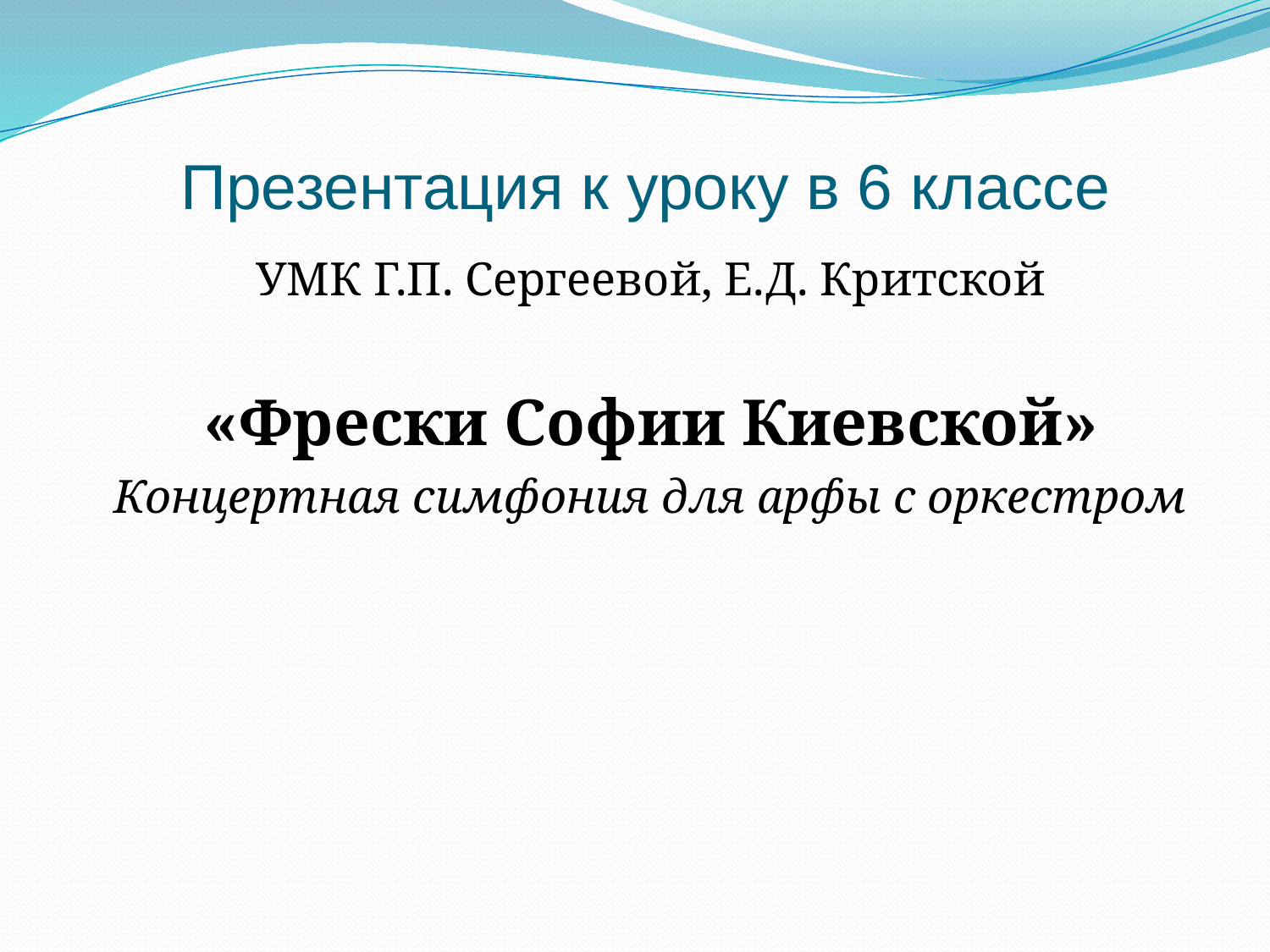

# Презентация к уроку в 6 классе

УМК Г.П. Сергеевой, Е.Д. Критской

«Фрески Софии Киевской»
Концертная симфония для арфы с оркестром